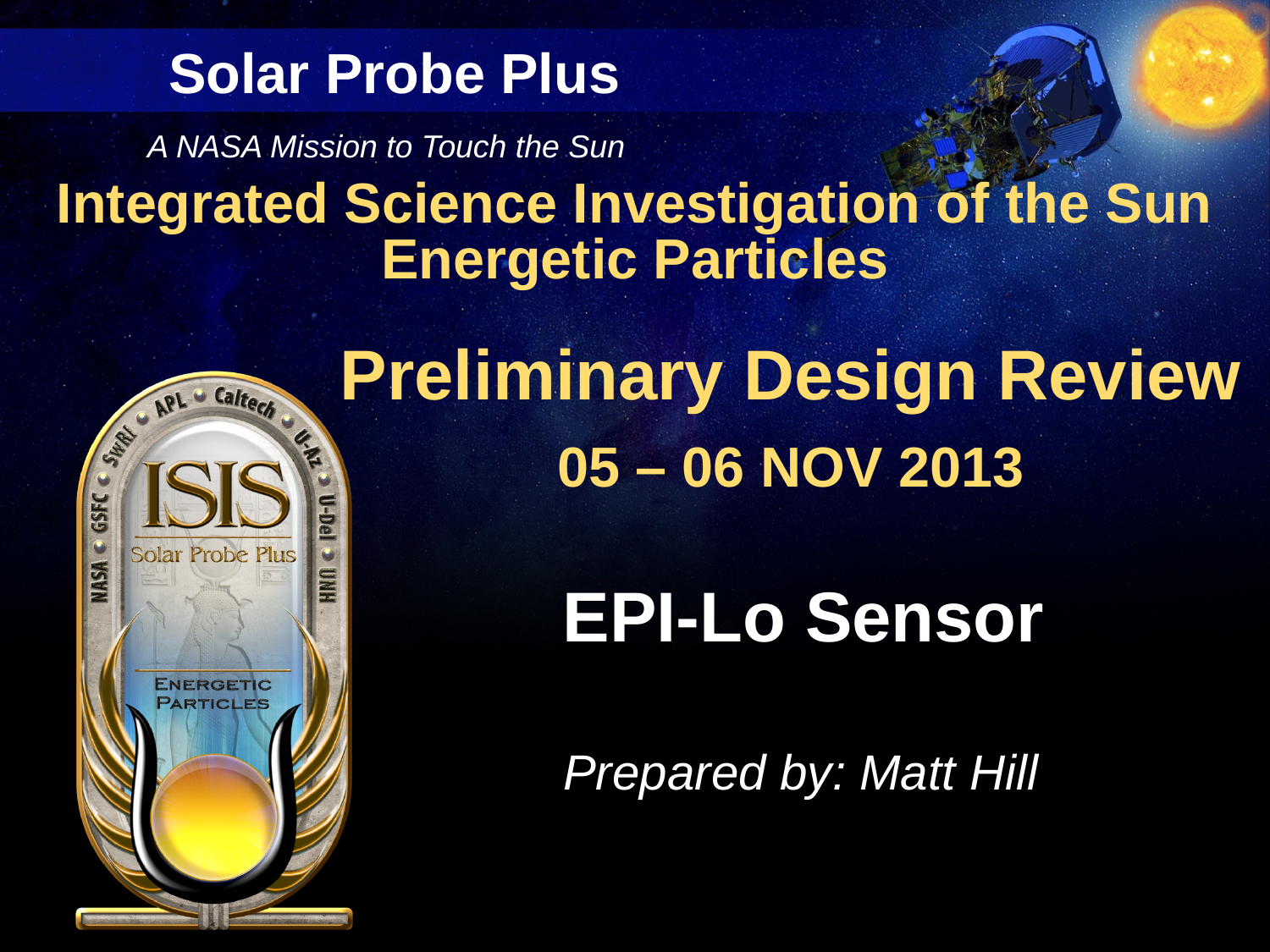

# EPI-Lo Sensor
Prepared by: Matt Hill